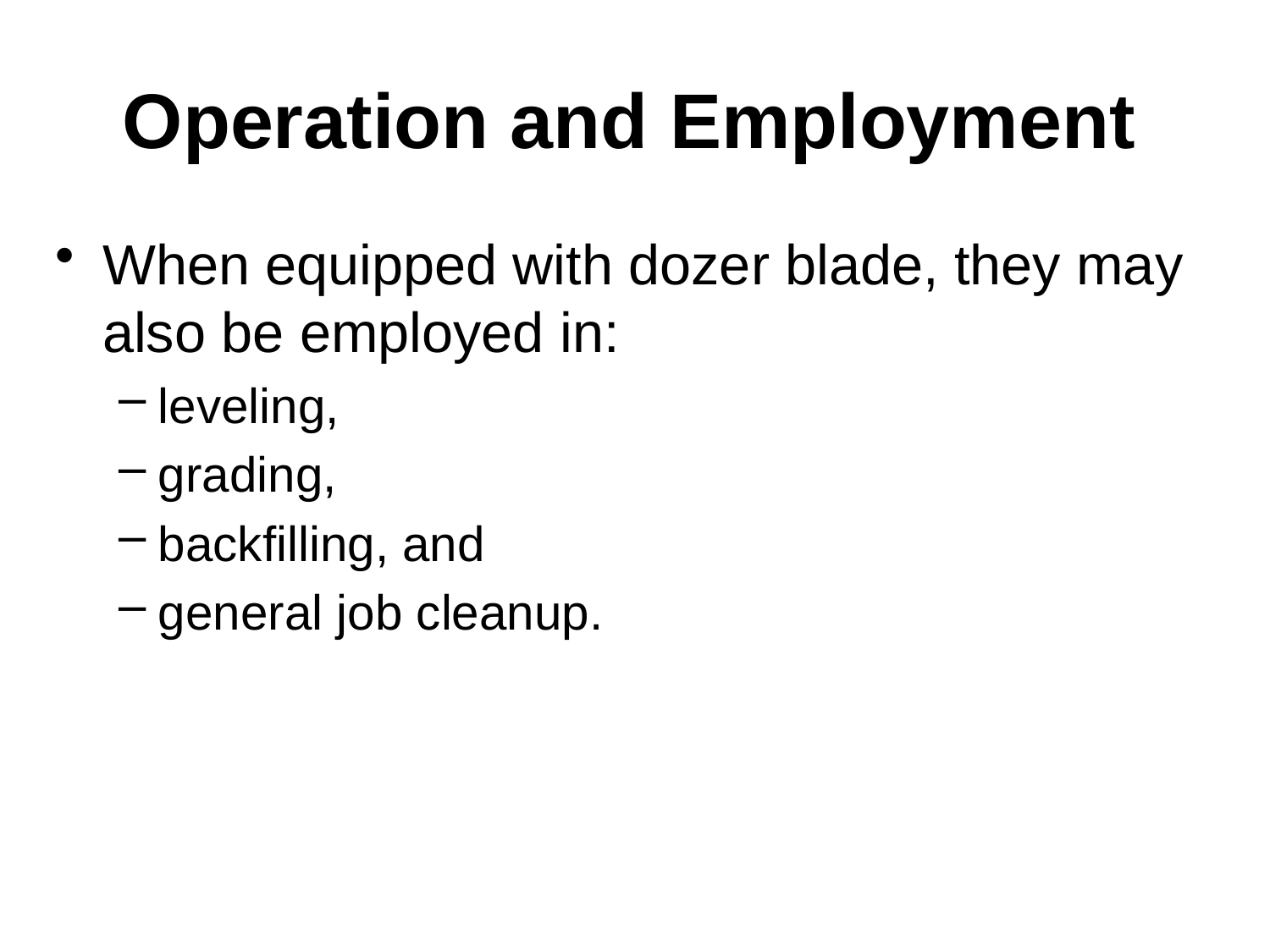

# Operation and Employment
When equipped with dozer blade, they may also be employed in:
leveling,
grading,
backfilling, and
general job cleanup.